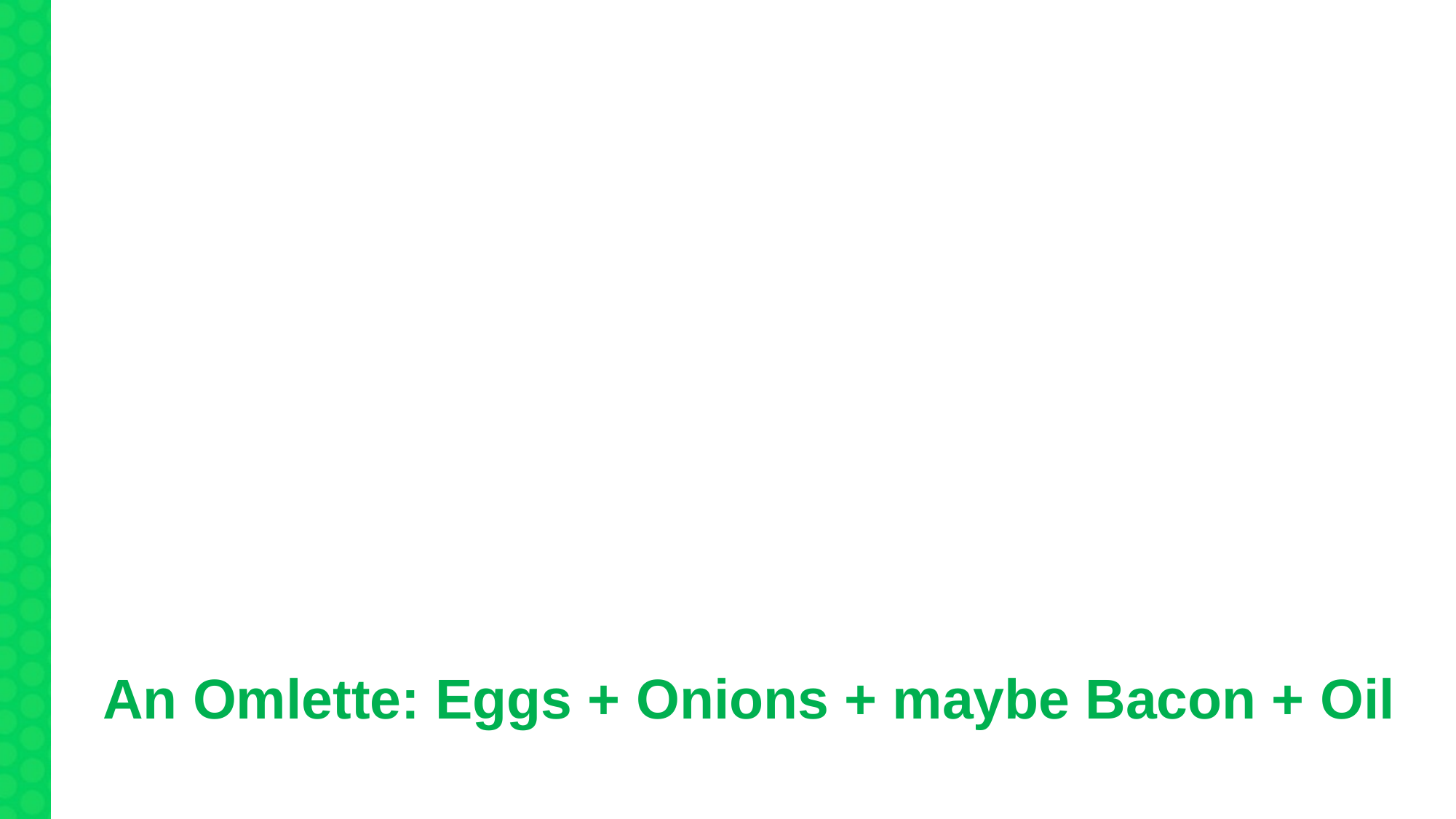

An Omlette: Eggs + Onions + maybe Bacon + Oil